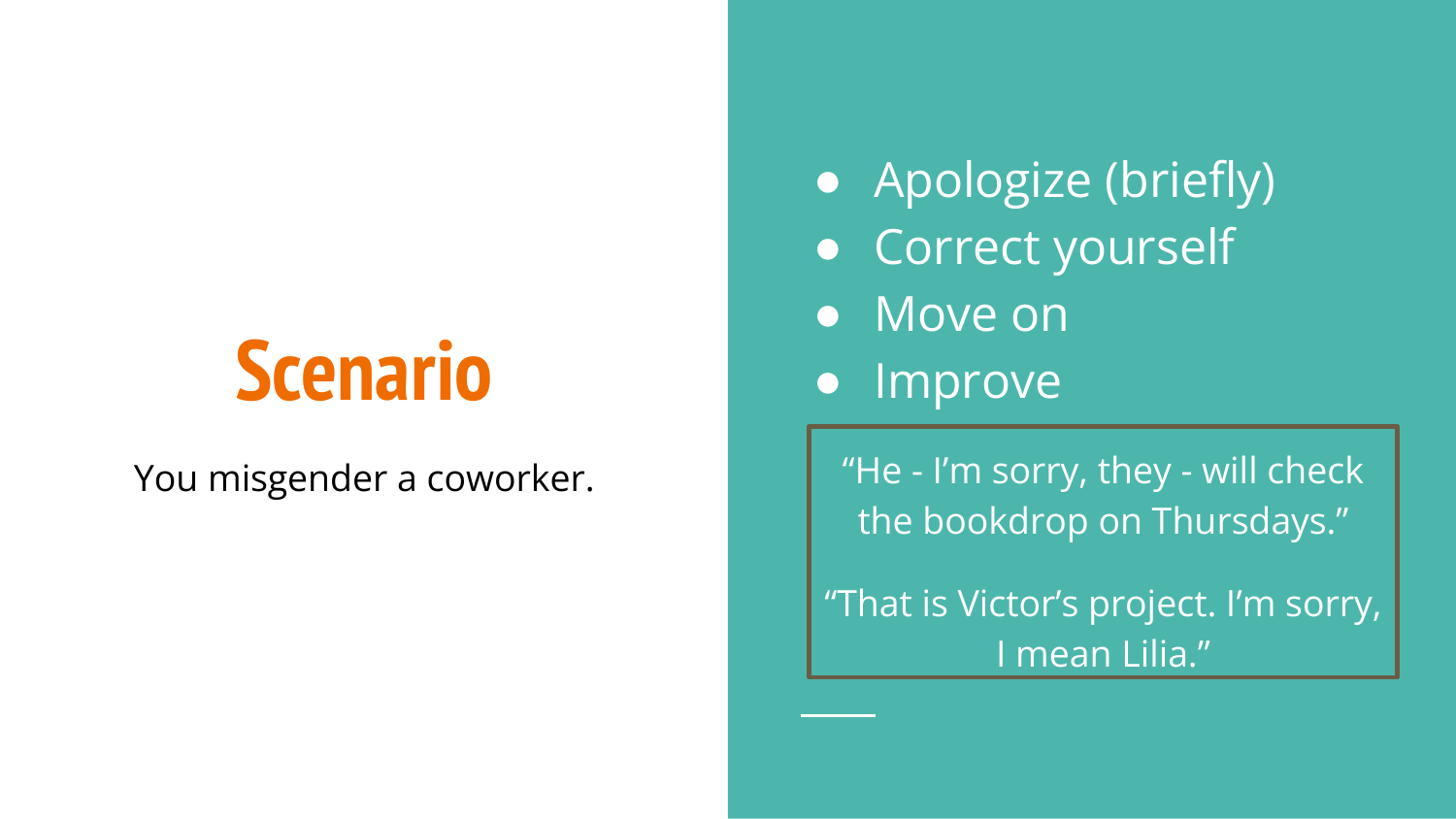

Apologize (briefly)
Correct yourself
Move on
Improve
# Scenario
“He - I’m sorry, they - will check the bookdrop on Thursdays.”
“That is Victor’s project. I’m sorry, I mean Lilia.”
You misgender a coworker.